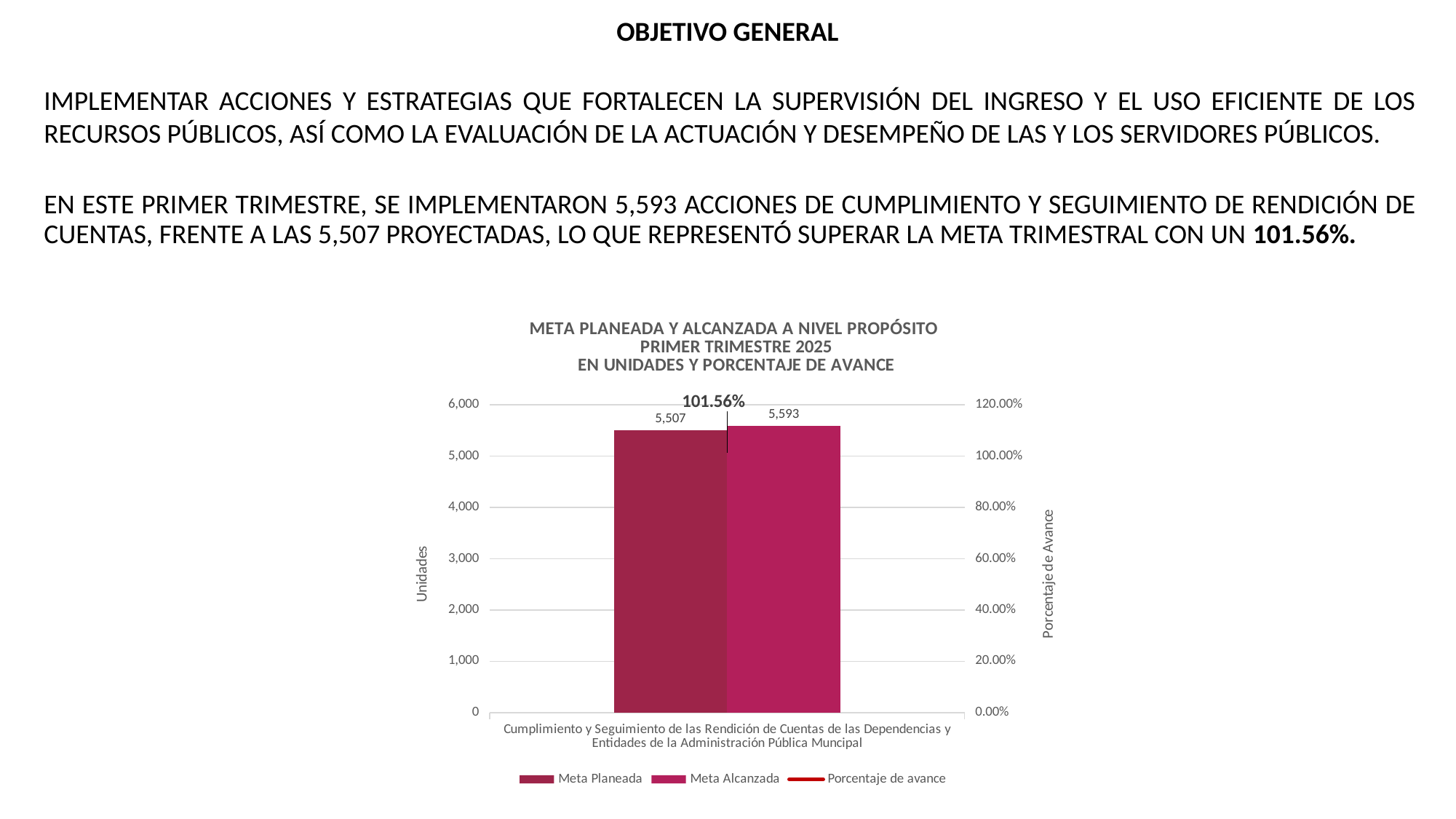

OBJETIVO GENERAL
IMPLEMENTAR ACCIONES Y ESTRATEGIAS QUE FORTALECEN LA SUPERVISIÓN DEL INGRESO Y EL USO EFICIENTE DE LOS RECURSOS PÚBLICOS, ASÍ COMO LA EVALUACIÓN DE LA ACTUACIÓN Y DESEMPEÑO DE LAS Y LOS SERVIDORES PÚBLICOS.
EN ESTE PRIMER TRIMESTRE, SE IMPLEMENTARON 5,593 ACCIONES DE CUMPLIMIENTO Y SEGUIMIENTO DE RENDICIÓN DE CUENTAS, FRENTE A LAS 5,507 PROYECTADAS, LO QUE REPRESENTÓ SUPERAR LA META TRIMESTRAL CON UN 101.56%.

### Chart: META PLANEADA Y ALCANZADA A NIVEL PROPÓSITO
PRIMER TRIMESTRE 2025
EN UNIDADES Y PORCENTAJE DE AVANCE

| Category | Meta Planeada | Meta Alcanzada |  |
|---|---|---|---|
| Cumplimiento y Seguimiento de las Rendición de Cuentas de las Dependencias y Entidades de la Administración Pública Muncipal | 5507.0 | 5593.0 | 1.0156164881060468 |